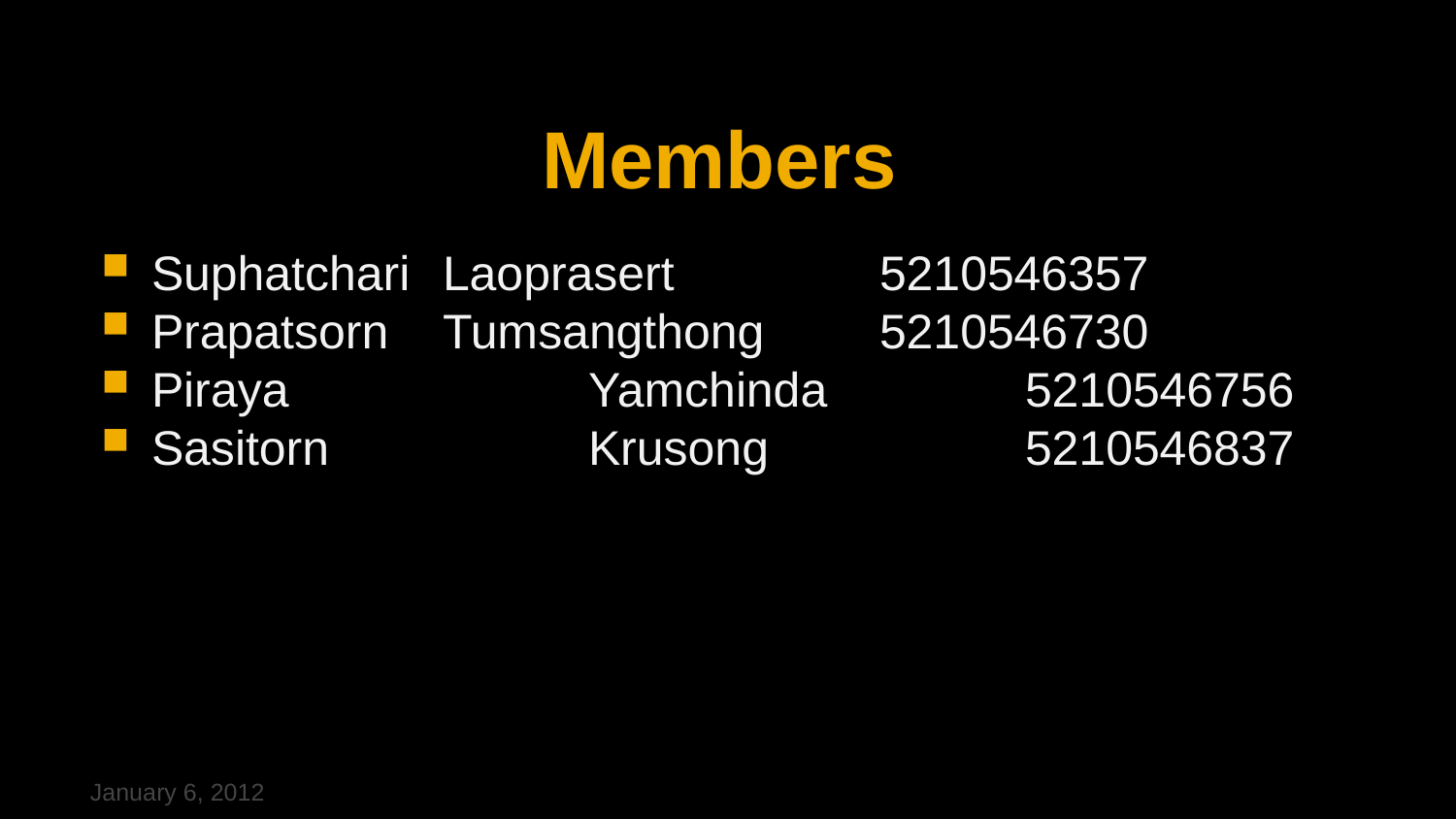

# Members
Suphatchari 	Laoprasert		5210546357
Prapatsorn	Tumsangthong	5210546730
Piraya  		Yamchinda		5210546756
Sasitorn		Krusong		5210546837
January 6, 2012
IT Quality and Software Test - Software Review Techniques
86